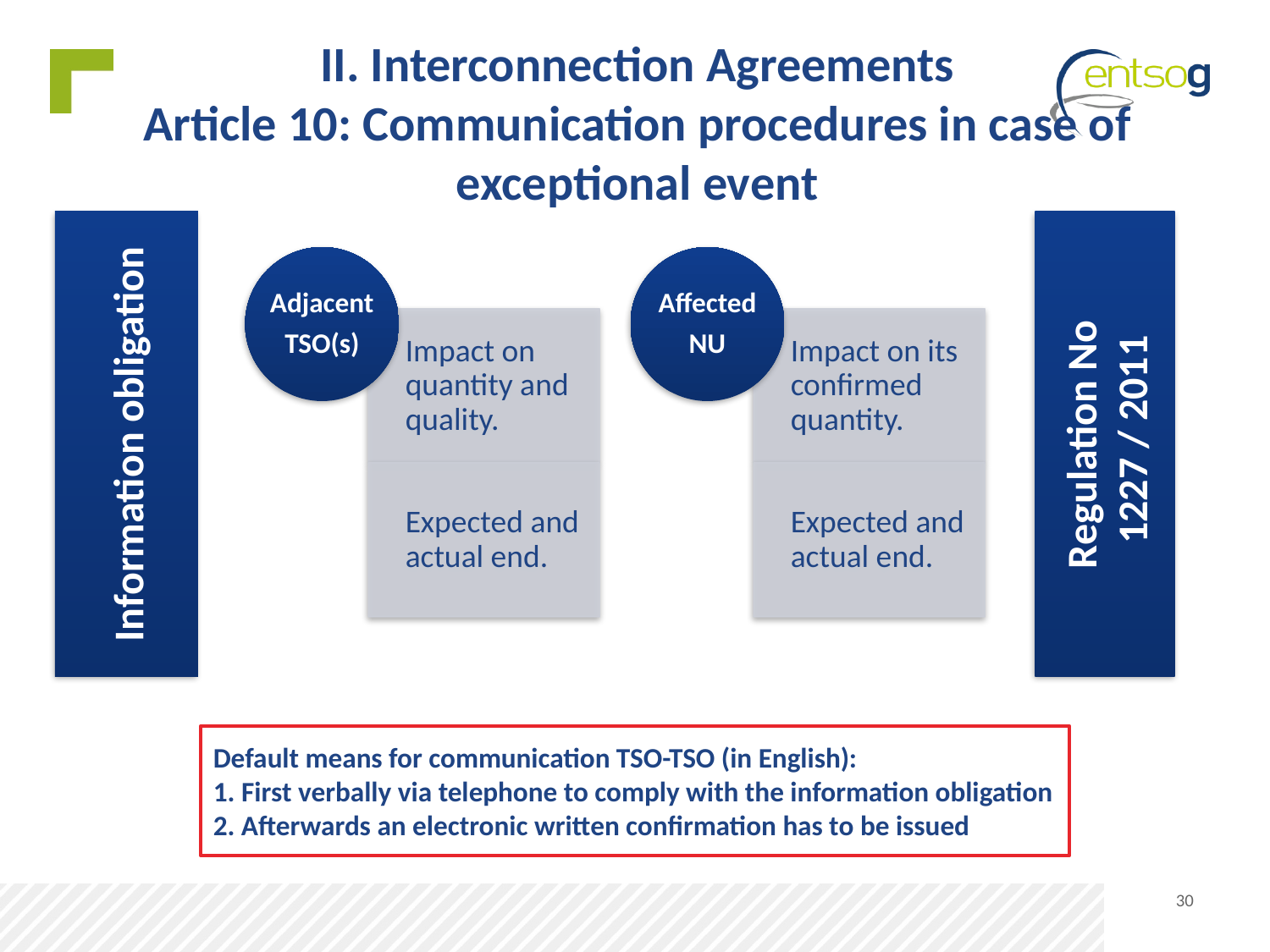

# II. Interconnection Agreements Article 10: Communication procedures in case of exceptional event
Impact on quantity and quality.
Expected and actual end.
Adjacent
TSO(s)
Impact on its confirmed quantity.
Expected and actual end.
Affected
NU
Information obligation
Regulation No
 1227 / 2011
Default means for communication TSO-TSO (in English):
1. First verbally via telephone to comply with the information obligation
2. Afterwards an electronic written confirmation has to be issued
30